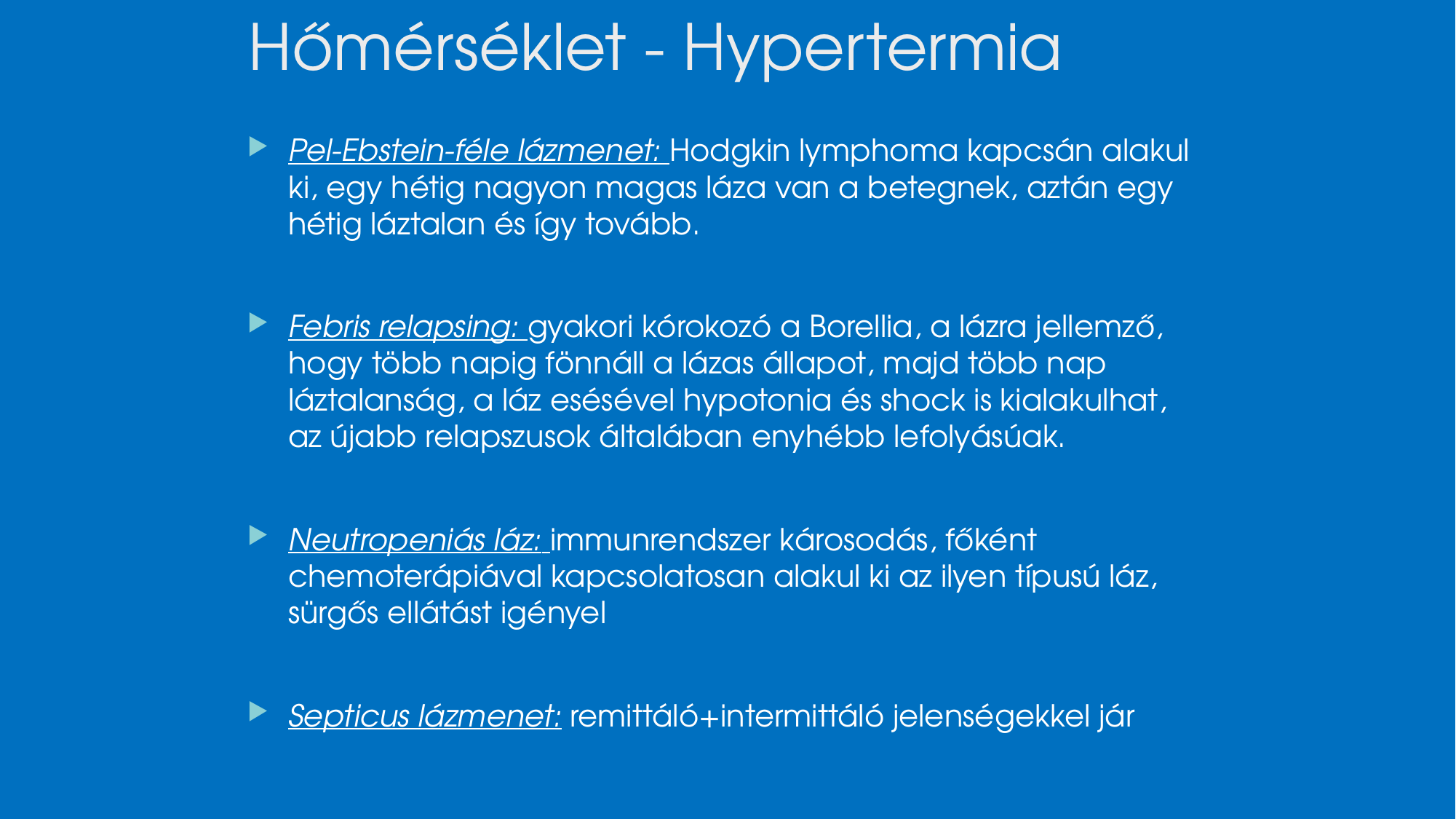

# Hőmérséklet - Hypertermia
Pel-Ebstein-féle lázmenet: Hodgkin lymphoma kapcsán alakul ki, egy hétig nagyon magas láza van a betegnek, aztán egy hétig láztalan és így tovább.

Febris relapsing: gyakori kórokozó a Borellia, a lázra jellemző, hogy több napig fönnáll a lázas állapot, majd több nap láztalanság, a láz esésével hypotonia és shock is kialakulhat, az újabb relapszusok általában enyhébb lefolyásúak.

Neutropeniás láz: immunrendszer károsodás, főként chemoterápiával kapcsolatosan alakul ki az ilyen típusú láz, sürgős ellátást igényel

Septicus lázmenet: remittáló+intermittáló jelenségekkel jár